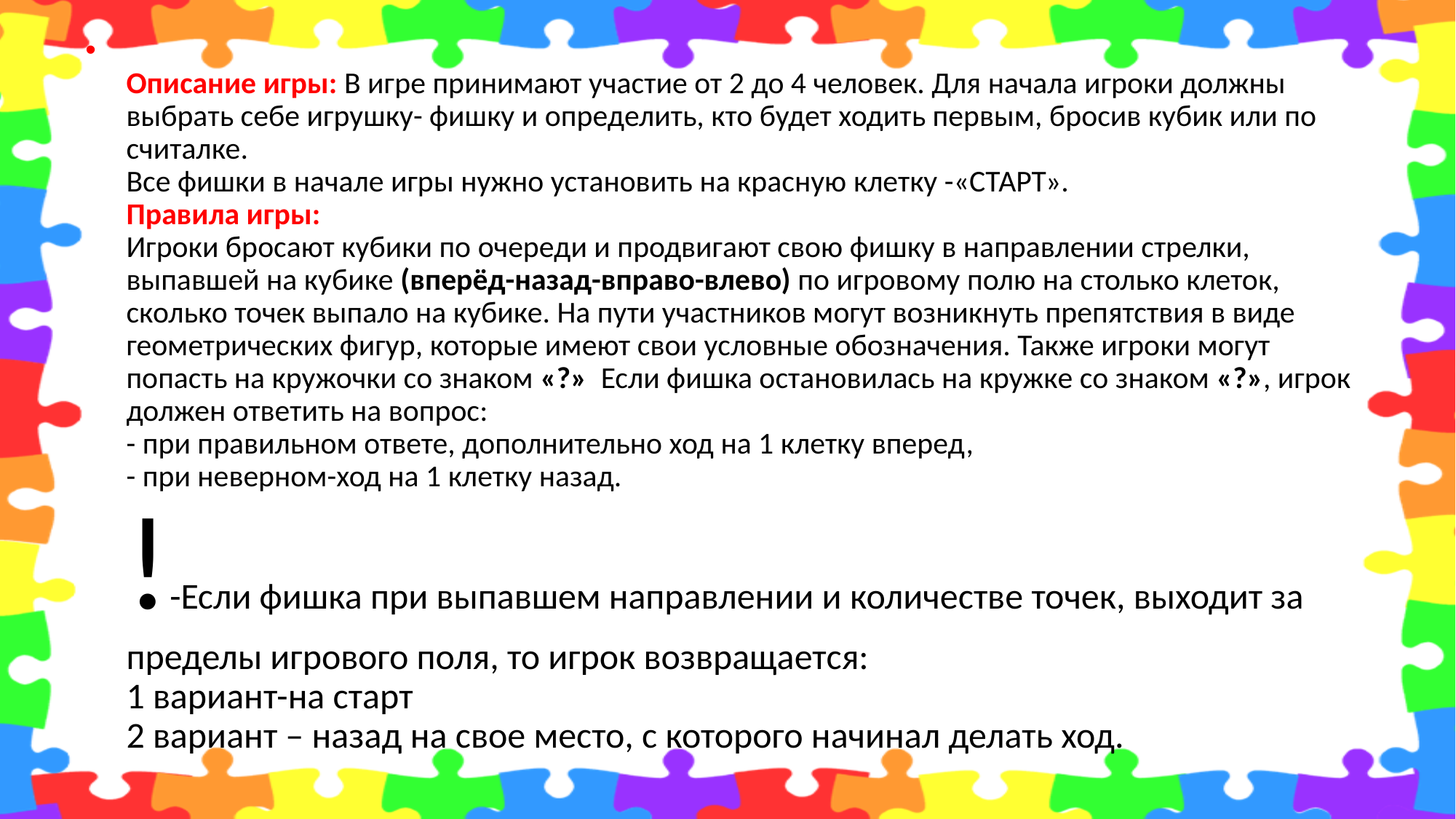

# Описание игры: В игре принимают участие от 2 до 4 человек. Для начала игроки должны выбрать себе игрушку- фишку и определить, кто будет ходить первым, бросив кубик или по считалке. Все фишки в начале игры нужно установить на красную клетку -«СТАРТ». Правила игры: Игроки бросают кубики по очереди и продвигают свою фишку в направлении стрелки, выпавшей на кубике (вперёд-назад-вправо-влево) по игровому полю на столько клеток, сколько точек выпало на кубике. На пути участников могут возникнуть препятствия в виде геометрических фигур, которые имеют свои условные обозначения. Также игроки могут попасть на кружочки со знаком «?»  Если фишка остановилась на кружке со знаком «?», игрок должен ответить на вопрос: - при правильном ответе, дополнительно ход на 1 клетку вперед, - при неверном-ход на 1 клетку назад. !-Если фишка при выпавшем направлении и количестве точек, выходит за пределы игрового поля, то игрок возвращается: 1 вариант-на старт 2 вариант – назад на свое место, с которого начинал делать ход.